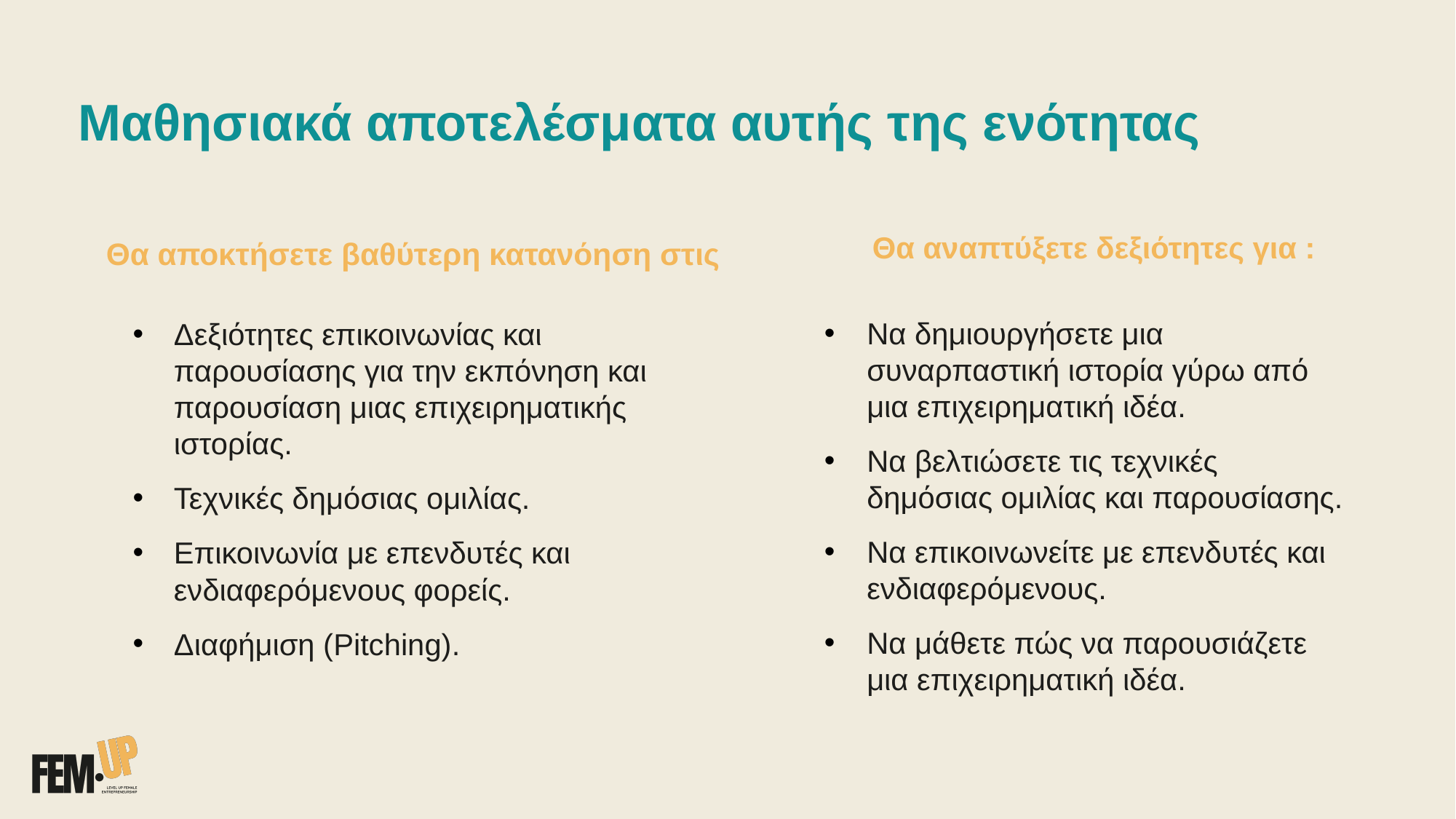

# Μαθησιακά αποτελέσματα αυτής της ενότητας
Θα αναπτύξετε δεξιότητες για :
Θα αποκτήσετε βαθύτερη κατανόηση στις
Να δημιουργήσετε μια συναρπαστική ιστορία γύρω από μια επιχειρηματική ιδέα.
Να βελτιώσετε τις τεχνικές δημόσιας ομιλίας και παρουσίασης.
Να επικοινωνείτε με επενδυτές και ενδιαφερόμενους.
Να μάθετε πώς να παρουσιάζετε μια επιχειρηματική ιδέα.
Δεξιότητες επικοινωνίας και παρουσίασης για την εκπόνηση και παρουσίαση μιας επιχειρηματικής ιστορίας.
Τεχνικές δημόσιας ομιλίας.
Επικοινωνία με επενδυτές και ενδιαφερόμενους φορείς.
Διαφήμιση (Pitching).